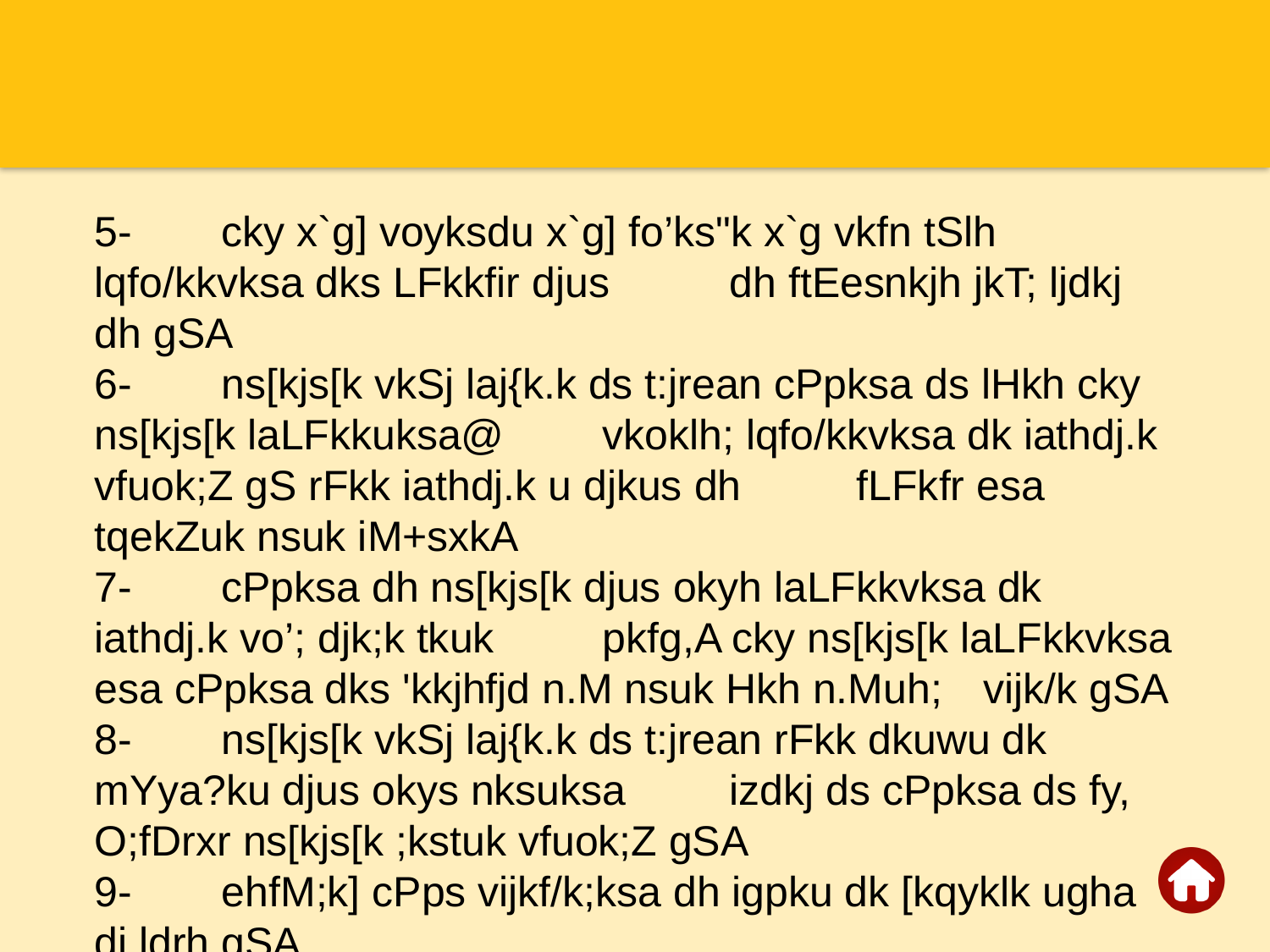

5-	cky x`g] voyksdu x`g] fo’ks"k x`g vkfn tSlh lqfo/kkvksa dks LFkkfir djus 	dh ftEesnkjh jkT; ljdkj dh gSA
6-	ns[kjs[k vkSj laj{k.k ds t:jrean cPpksa ds lHkh cky ns[kjs[k laLFkkuksa@ 	vkoklh; lqfo/kkvksa dk iathdj.k vfuok;Z gS rFkk iathdj.k u djkus dh 	fLFkfr esa tqekZuk nsuk iM+sxkA
7-	cPpksa dh ns[kjs[k djus okyh laLFkkvksa dk iathdj.k vo’; djk;k tkuk 	pkfg,A cky ns[kjs[k laLFkkvksa esa cPpksa dks 'kkjhfjd n.M nsuk Hkh n.Muh; 	vijk/k gSA
8-	ns[kjs[k vkSj laj{k.k ds t:jrean rFkk dkuwu dk mYya?ku djus okys nksuksa 	izdkj ds cPpksa ds fy, O;fDrxr ns[kjs[k ;kstuk vfuok;Z gSA
9-	ehfM;k] cPps vijkf/k;ksa dh igpku dk [kqyklk ugha dj ldrh gSA